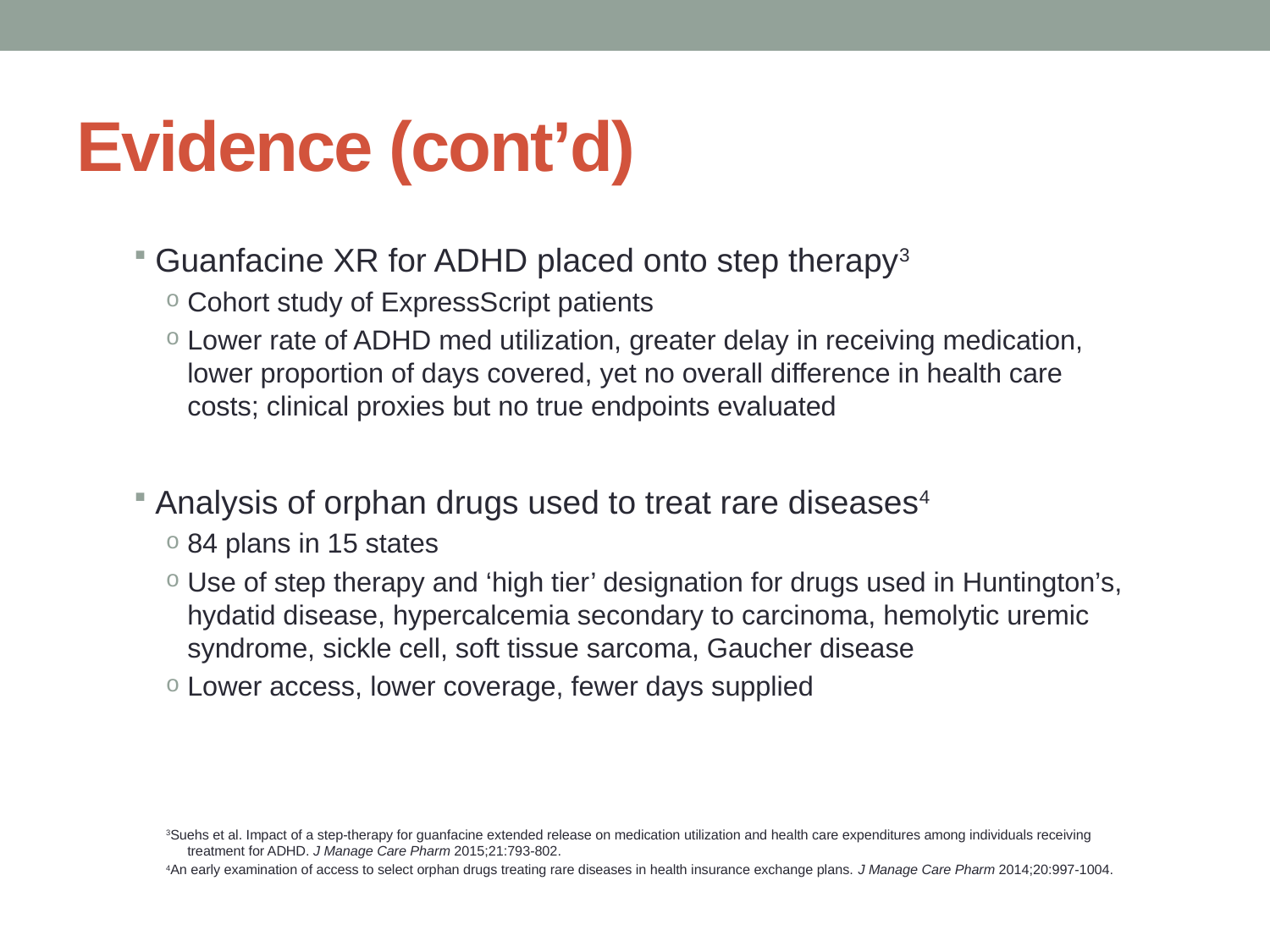

# Evidence (cont’d)
Guanfacine XR for ADHD placed onto step therapy3
Cohort study of ExpressScript patients
Lower rate of ADHD med utilization, greater delay in receiving medication, lower proportion of days covered, yet no overall difference in health care costs; clinical proxies but no true endpoints evaluated

Analysis of orphan drugs used to treat rare diseases4
84 plans in 15 states
Use of step therapy and ‘high tier’ designation for drugs used in Huntington’s, hydatid disease, hypercalcemia secondary to carcinoma, hemolytic uremic syndrome, sickle cell, soft tissue sarcoma, Gaucher disease
Lower access, lower coverage, fewer days supplied

3Suehs et al. Impact of a step-therapy for guanfacine extended release on medication utilization and health care expenditures among individuals receiving treatment for ADHD. J Manage Care Pharm 2015;21:793-802.
4An early examination of access to select orphan drugs treating rare diseases in health insurance exchange plans. J Manage Care Pharm 2014;20:997-1004.